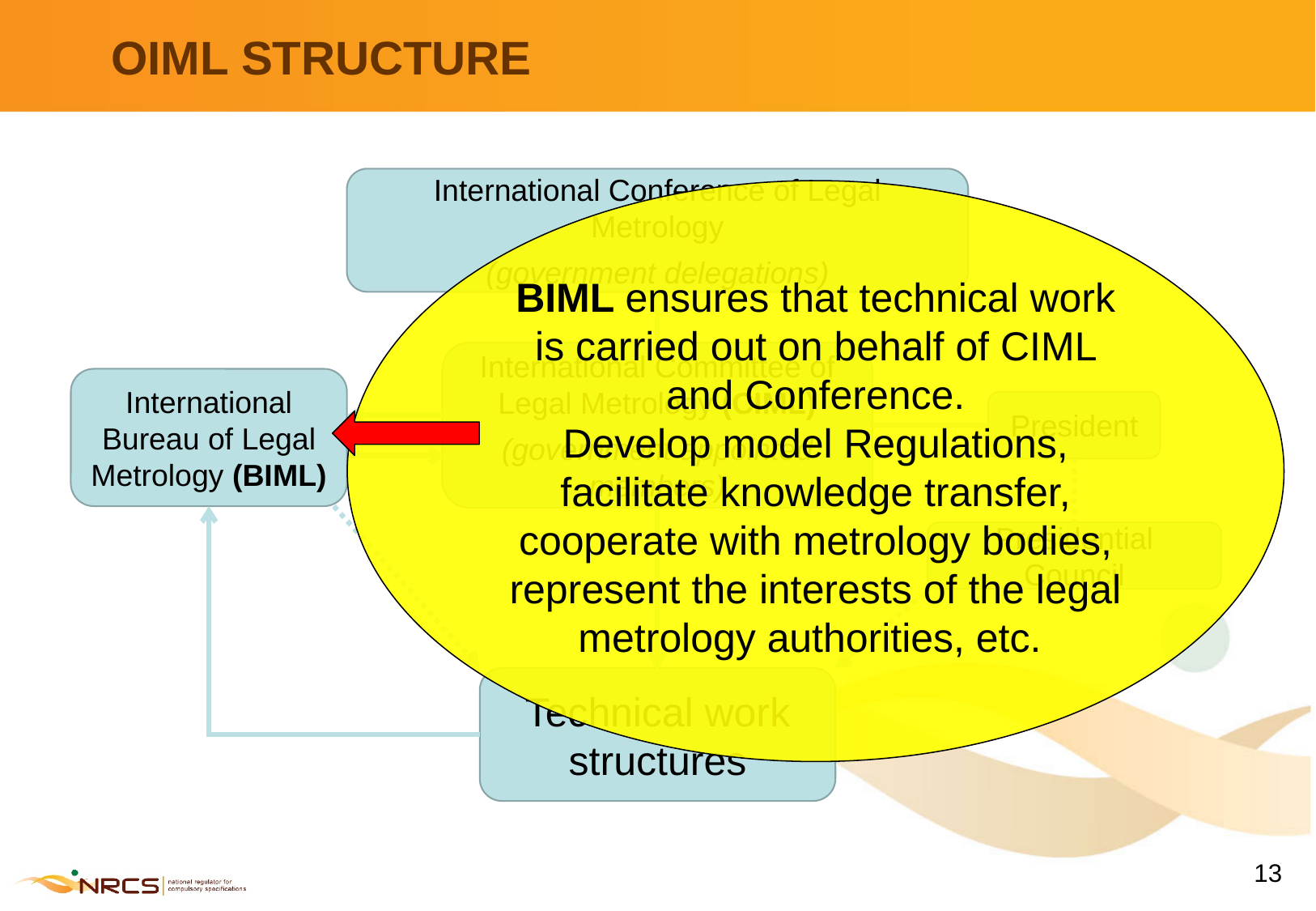

# OIML STRUCTURE
International Conference of Legal Metrology
(government delegations)
BIML ensures that technical work is carried out on behalf of CIML and Conference.
Develop model Regulations, facilitate knowledge transfer, cooperate with metrology bodies, represent the interests of the legal metrology authorities, etc.
International Committee of Legal Metrology (CIML)
(government appointed members)
International Bureau of Legal Metrology (BIML)
President

Presidential Council
Technical work structures
13